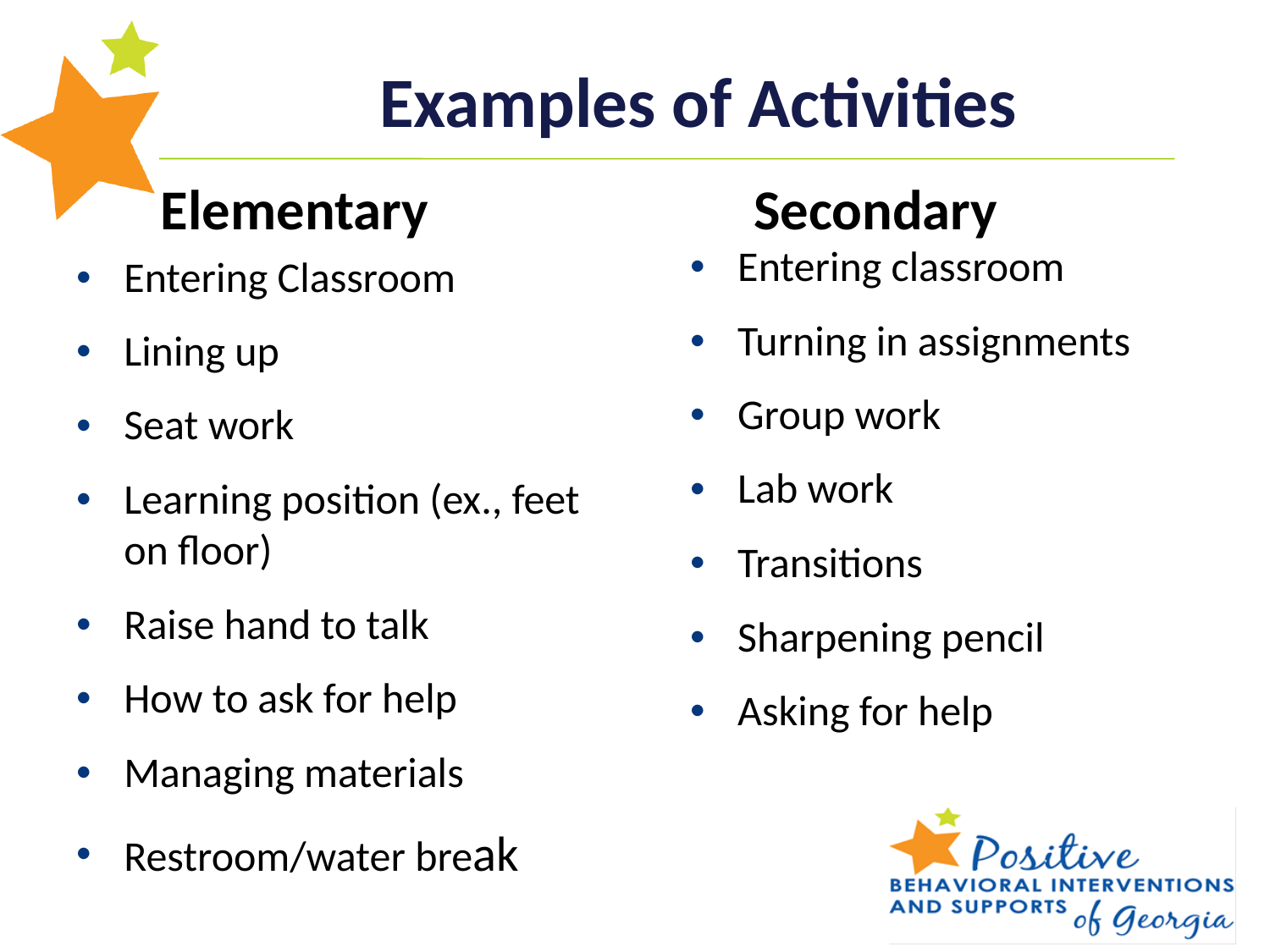

# Examples of Activities
Elementary
Secondary
Entering classroom
Turning in assignments
Group work
Lab work
Transitions
Sharpening pencil
Asking for help
Entering Classroom
Lining up
Seat work
Learning position (ex., feet on floor)
Raise hand to talk
How to ask for help
Managing materials
Restroom/water break